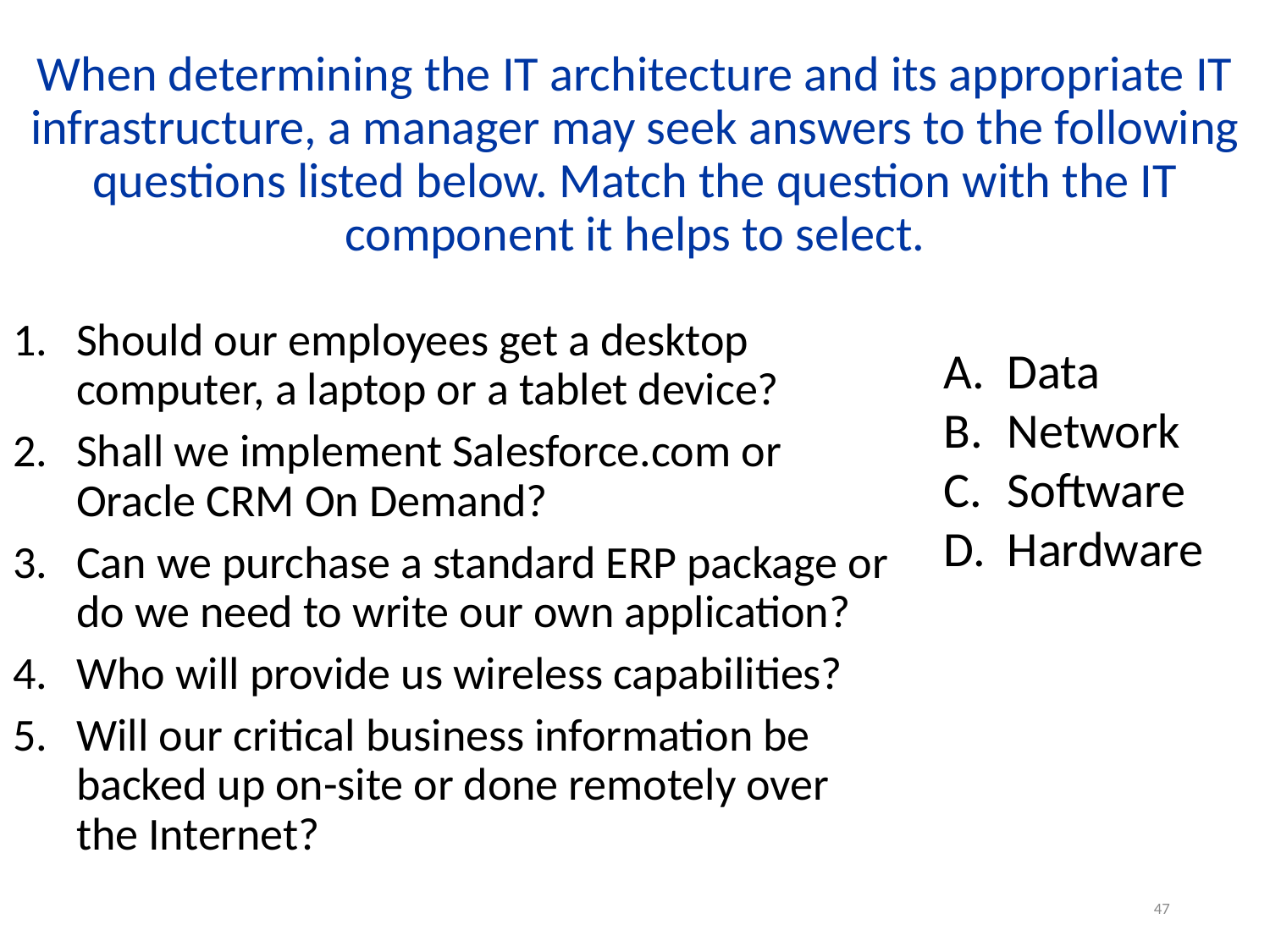

When determining the IT architecture and its appropriate IT infrastructure, a manager may seek answers to the following questions listed below. Match the question with the IT component it helps to select.
Should our employees get a desktop computer, a laptop or a tablet device?
Shall we implement Salesforce.com or Oracle CRM On Demand?
Can we purchase a standard ERP package or do we need to write our own application?
Who will provide us wireless capabilities?
Will our critical business information be backed up on-site or done remotely over the Internet?
Data
Network
Software
Hardware
47